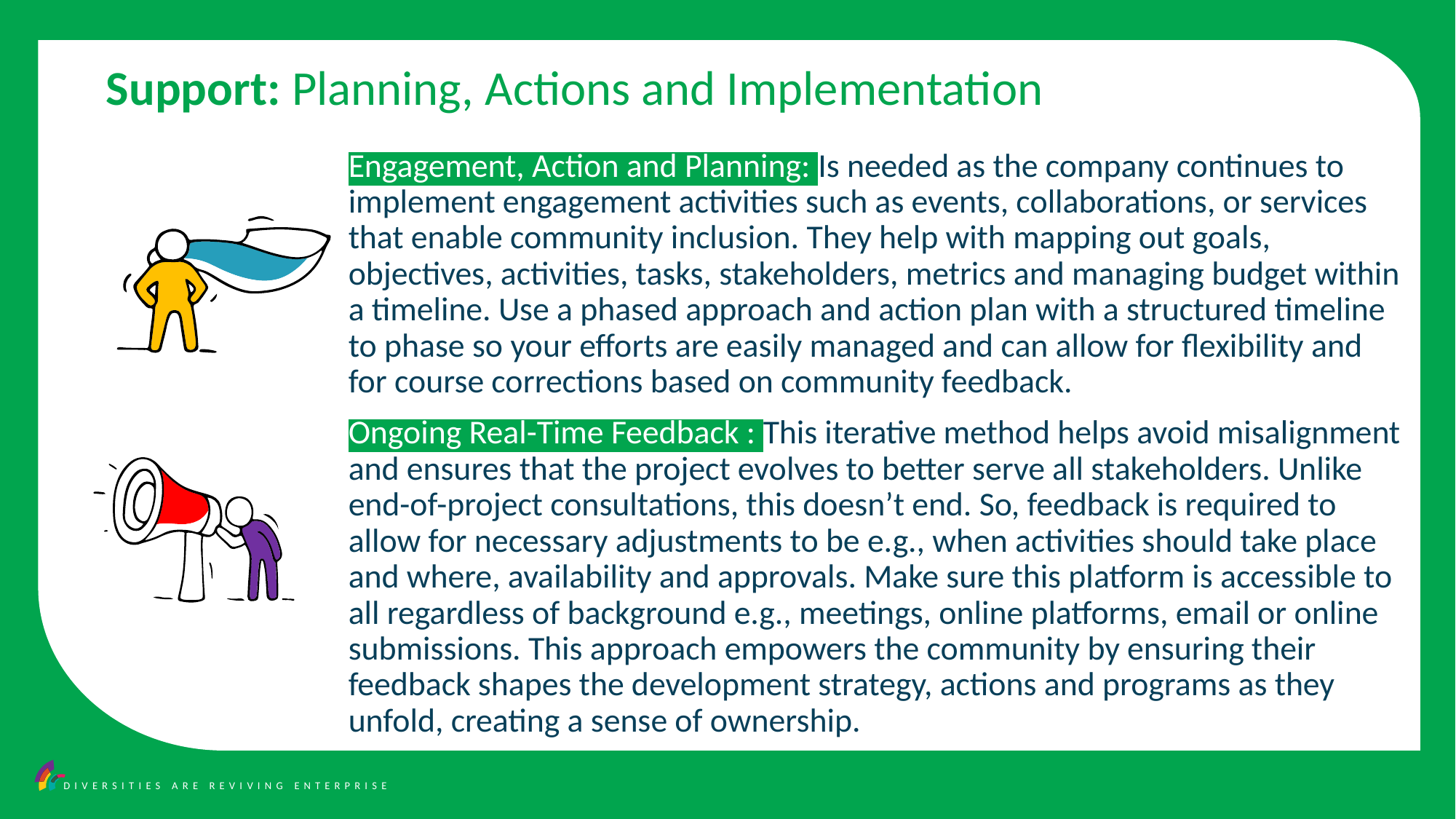

Support: Planning, Actions and Implementation
Engagement, Action and Planning: Is needed as the company continues to implement engagement activities such as events, collaborations, or services that enable community inclusion. They help with mapping out goals, objectives, activities, tasks, stakeholders, metrics and managing budget within a timeline. Use a phased approach and action plan with a structured timeline to phase so your efforts are easily managed and can allow for flexibility and for course corrections based on community feedback.
Ongoing Real-Time Feedback : This iterative method helps avoid misalignment and ensures that the project evolves to better serve all stakeholders. Unlike end-of-project consultations, this doesn’t end. So, feedback is required to allow for necessary adjustments to be e.g., when activities should take place and where, availability and approvals. Make sure this platform is accessible to all regardless of background e.g., meetings, online platforms, email or online submissions. This approach empowers the community by ensuring their feedback shapes the development strategy, actions and programs as they unfold, creating a sense of ownership.